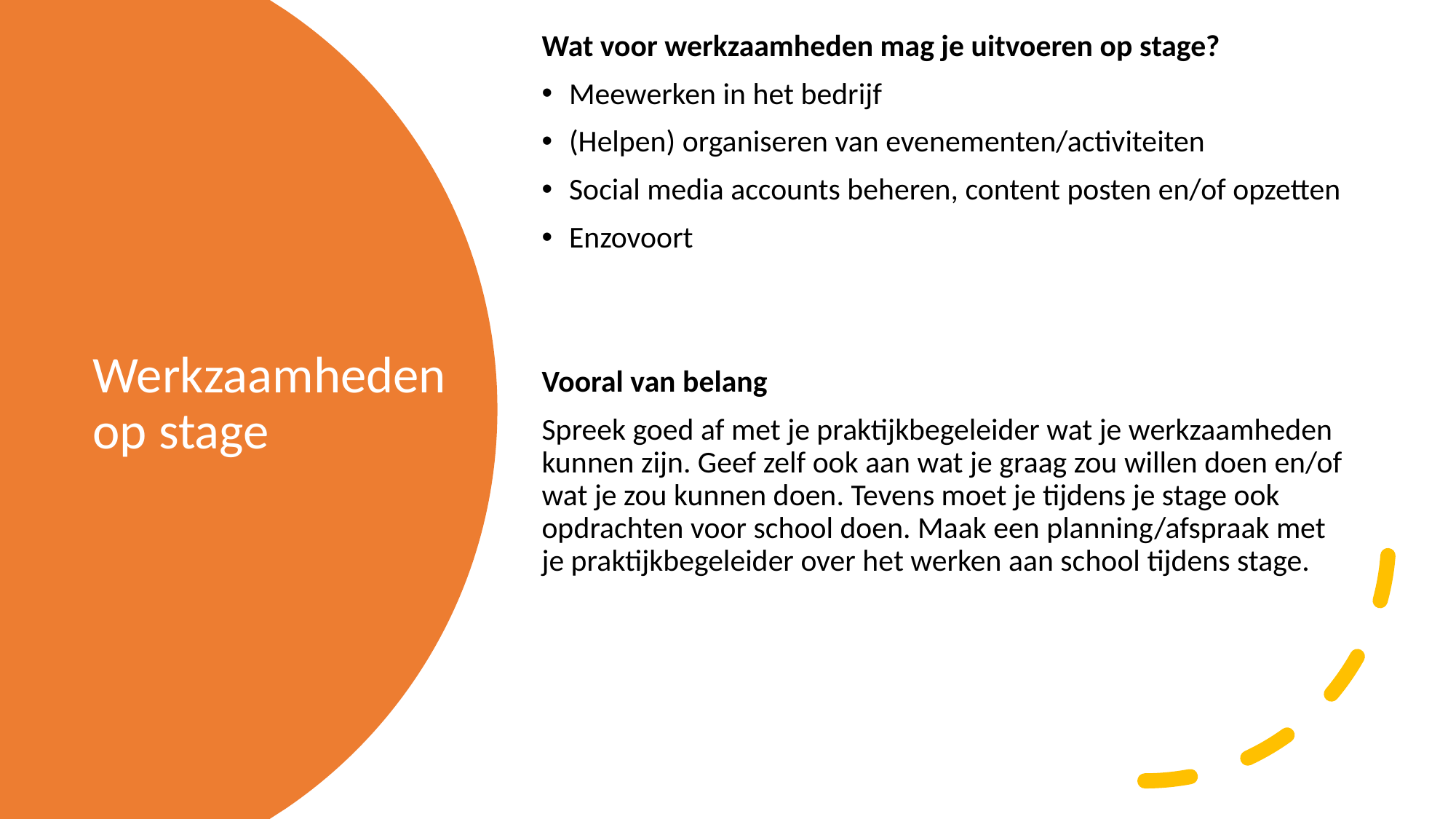

Wat voor werkzaamheden mag je uitvoeren op stage?
Meewerken in het bedrijf
(Helpen) organiseren van evenementen/activiteiten
Social media accounts beheren, content posten en/of opzetten
Enzovoort

Vooral van belang
Spreek goed af met je praktijkbegeleider wat je werkzaamheden kunnen zijn. Geef zelf ook aan wat je graag zou willen doen en/of wat je zou kunnen doen. Tevens moet je tijdens je stage ook opdrachten voor school doen. Maak een planning/afspraak met je praktijkbegeleider over het werken aan school tijdens stage.

# Werkzaamheden op stage